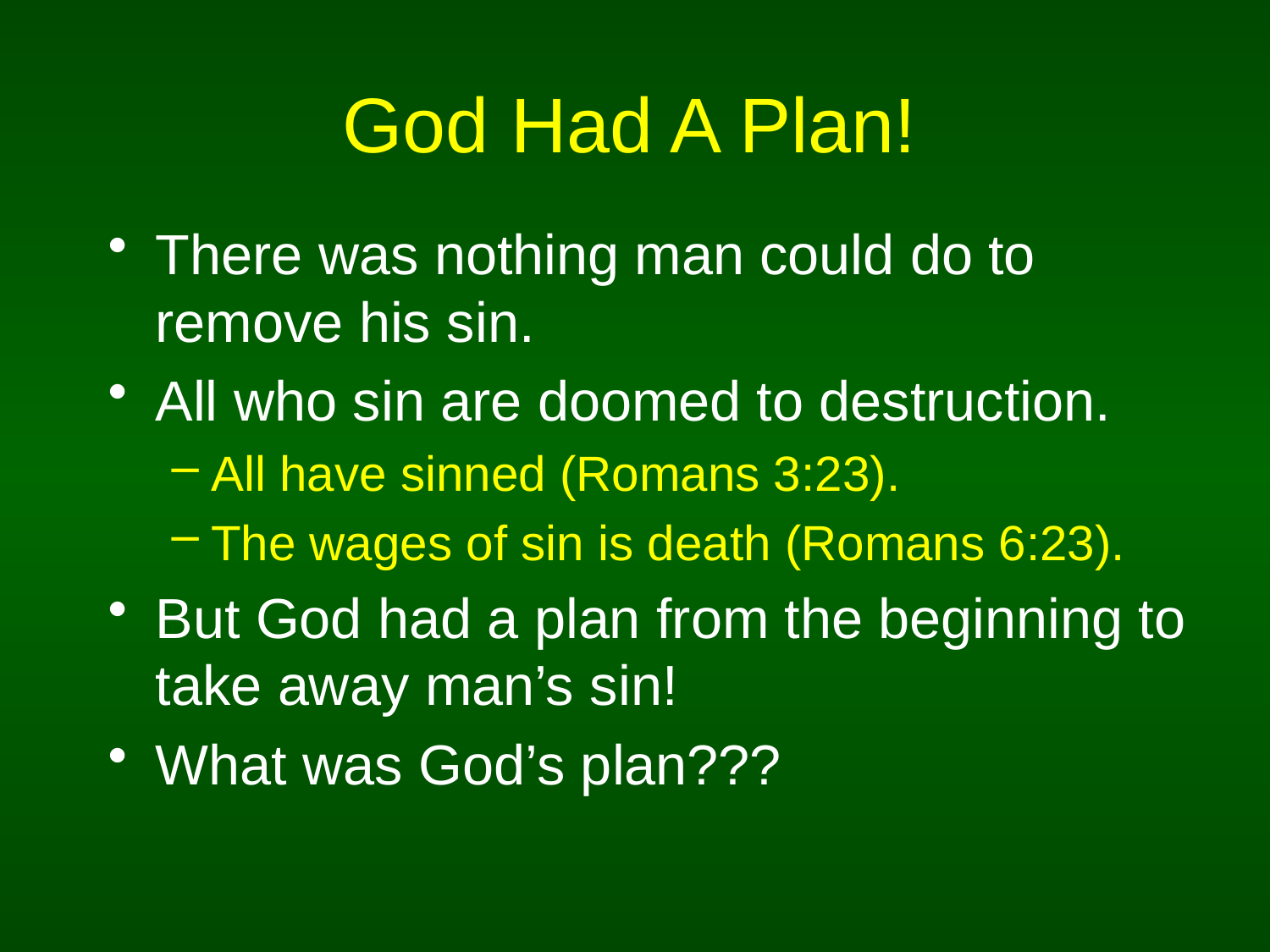

# God Had A Plan!
There was nothing man could do to remove his sin.
All who sin are doomed to destruction.
All have sinned (Romans 3:23).
The wages of sin is death (Romans 6:23).
But God had a plan from the beginning to take away man’s sin!
What was God’s plan???